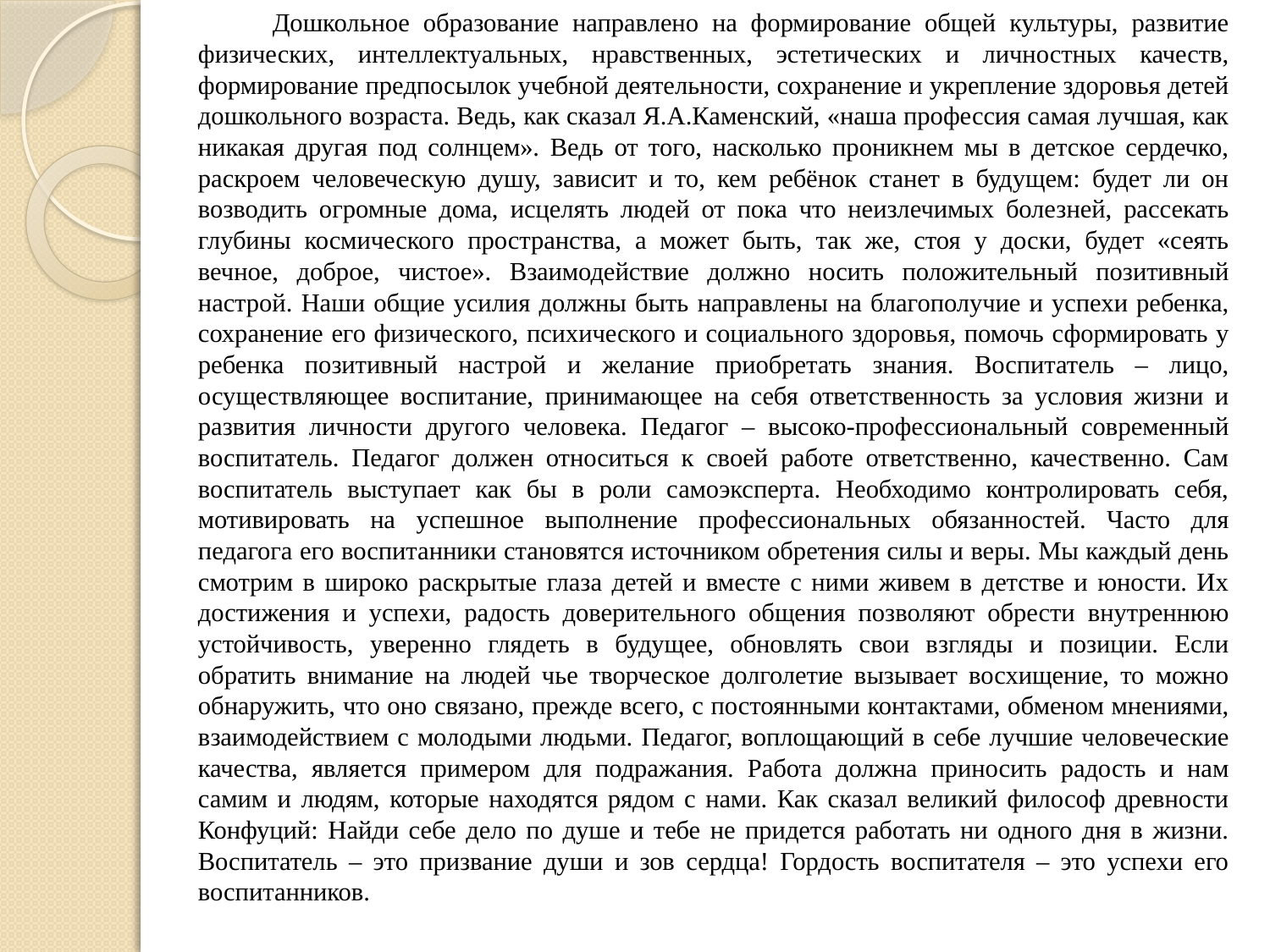

Дошкольное образование направлено на формирование общей культуры, развитие физических, интеллектуальных, нравственных, эстетических и личностных качеств, формирование предпосылок учебной деятельности, сохранение и укрепление здоровья детей дошкольного возраста. Ведь, как сказал Я.А.Каменский, «наша профессия самая лучшая, как никакая другая под солнцем». Ведь от того, насколько проникнем мы в детское сердечко, раскроем человеческую душу, зависит и то, кем ребёнок станет в будущем: будет ли он возводить огромные дома, исцелять людей от пока что неизлечимых болезней, рассекать глубины космического пространства, а может быть, так же, стоя у доски, будет «сеять вечное, доброе, чистое». Взаимодействие должно носить положительный позитивный настрой. Наши общие усилия должны быть направлены на благополучие и успехи ребенка, сохранение его физического, психического и социального здоровья, помочь сформировать у ребенка позитивный настрой и желание приобретать знания. Воспитатель – лицо, осуществляющее воспитание, принимающее на себя ответственность за условия жизни и развития личности другого человека. Педагог – высоко-профессиональный современный воспитатель. Педагог должен относиться к своей работе ответственно, качественно. Сам воспитатель выступает как бы в роли самоэксперта. Необходимо контролировать себя, мотивировать на успешное выполнение профессиональных обязанностей. Часто для педагога его воспитанники становятся источником обретения силы и веры. Мы каждый день смотрим в широко раскрытые глаза детей и вместе с ними живем в детстве и юности. Их достижения и успехи, радость доверительного общения позволяют обрести внутреннюю устойчивость, уверенно глядеть в будущее, обновлять свои взгляды и позиции. Если обратить внимание на людей чье творческое долголетие вызывает восхищение, то можно обнаружить, что оно связано, прежде всего, с постоянными контактами, обменом мнениями, взаимодействием с молодыми людьми. Педагог, воплощающий в себе лучшие человеческие качества, является примером для подражания. Работа должна приносить радость и нам самим и людям, которые находятся рядом с нами. Как сказал великий философ древности Конфуций: Найди себе дело по душе и тебе не придется работать ни одного дня в жизни. Воспитатель – это призвание души и зов сердца! Гордость воспитателя – это успехи его воспитанников.

#